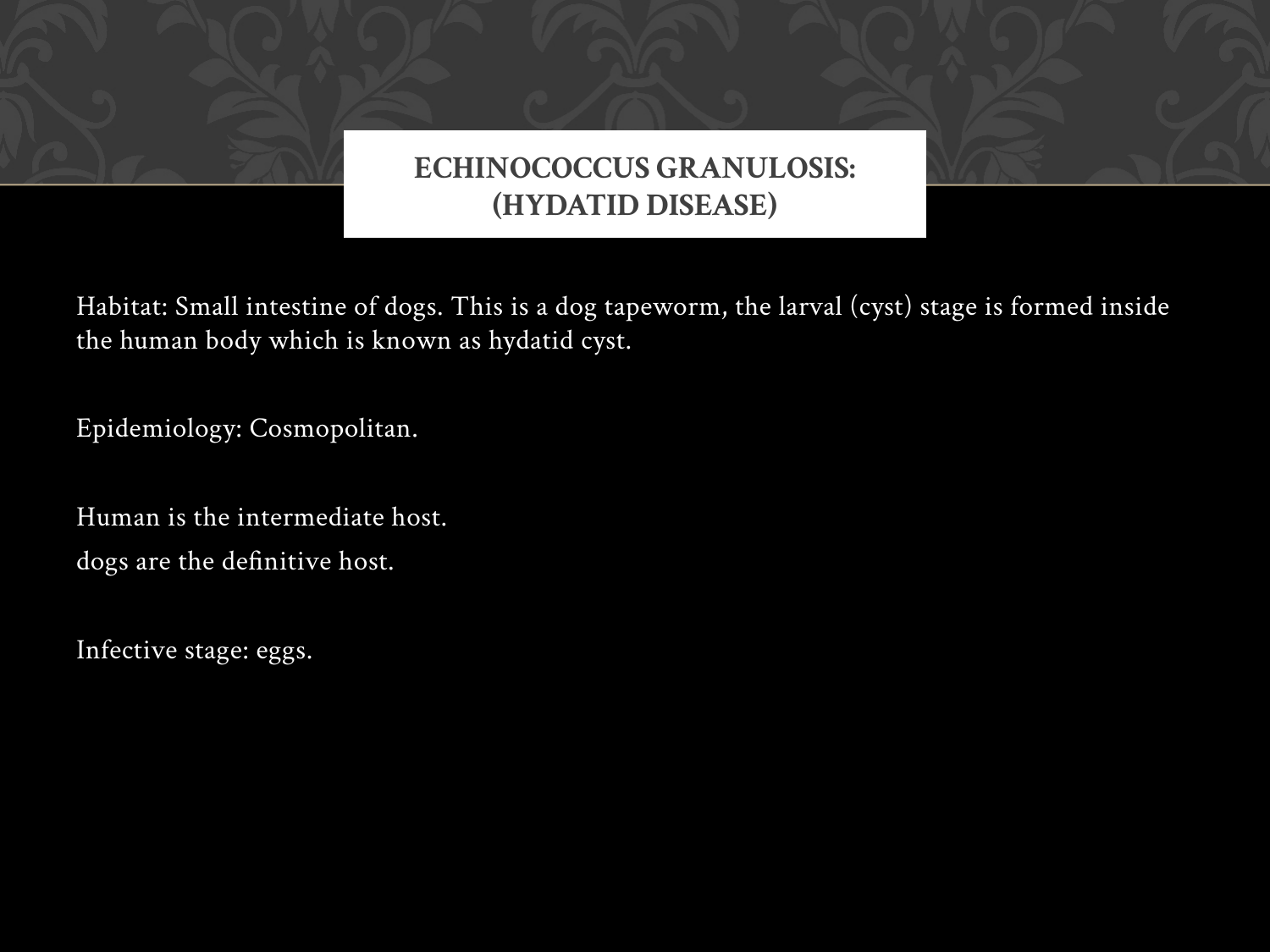

# Echinococcus granulosis: (Hydatid disease)
Habitat: Small intestine of dogs. This is a dog tapeworm, the larval (cyst) stage is formed inside the human body which is known as hydatid cyst.

Epidemiology: Cosmopolitan.

Human is the intermediate host.
dogs are the definitive host.

Infective stage: eggs.